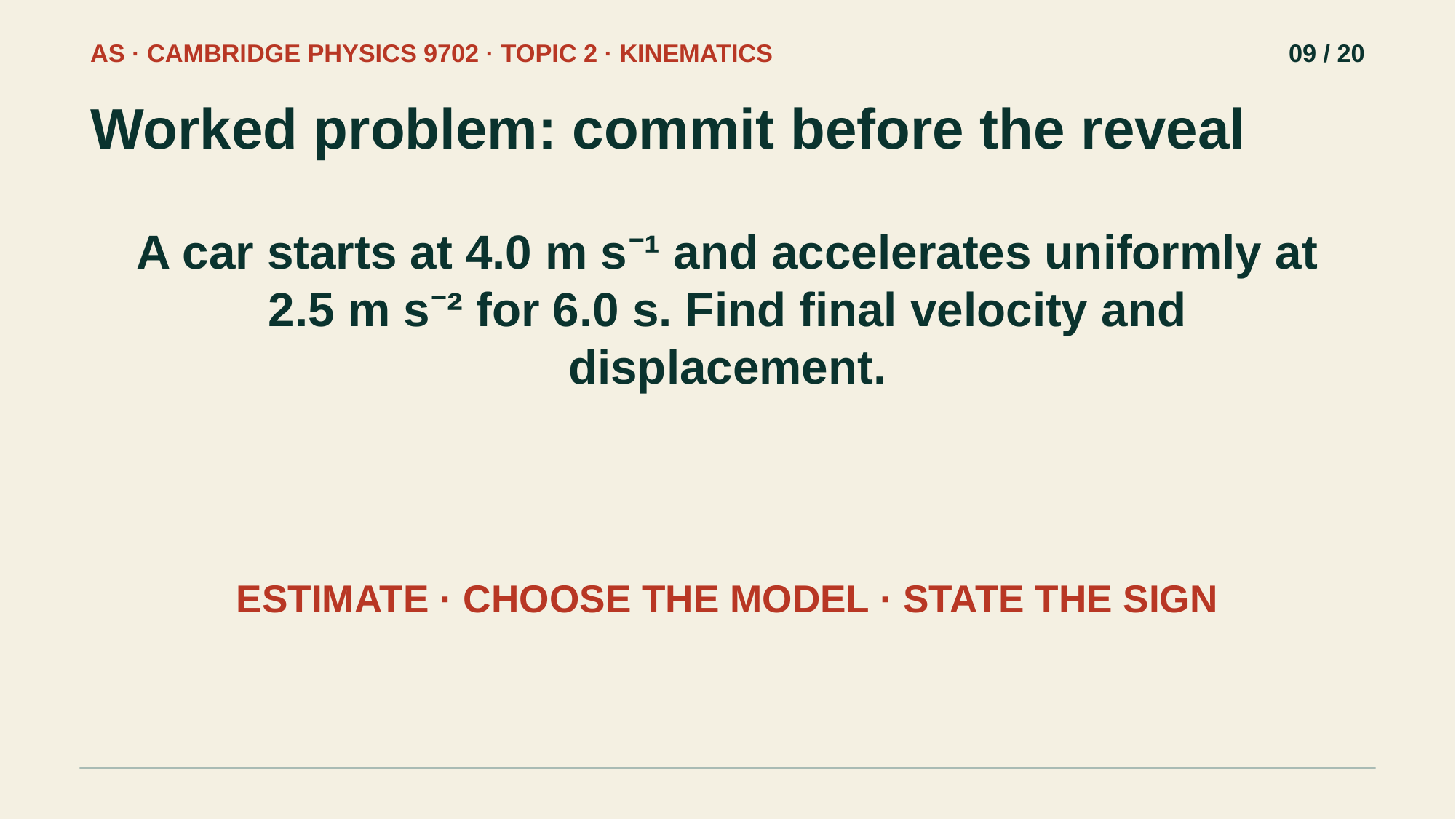

AS · CAMBRIDGE PHYSICS 9702 · TOPIC 2 · KINEMATICS
09 / 20
Worked problem: commit before the reveal
A car starts at 4.0 m s⁻¹ and accelerates uniformly at 2.5 m s⁻² for 6.0 s. Find final velocity and displacement.
ESTIMATE · CHOOSE THE MODEL · STATE THE SIGN